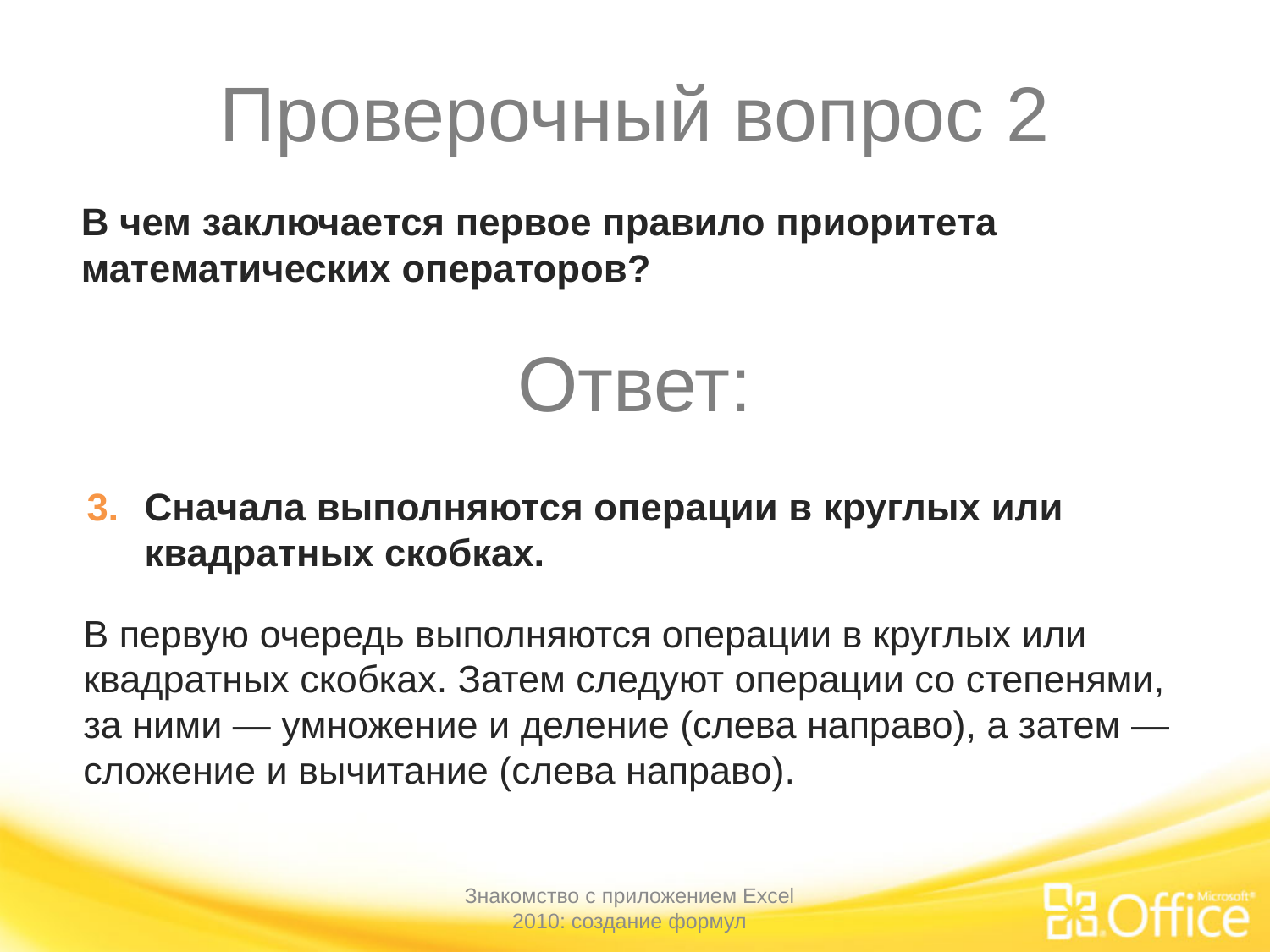

# Проверочный вопрос 2
В чем заключается первое правило приоритета математических операторов?
Ответ:
Сначала выполняются операции в круглых или квадратных скобках.
В первую очередь выполняются операции в круглых или квадратных скобках. Затем следуют операции со степенями, за ними — умножение и деление (слева направо), а затем — сложение и вычитание (слева направо).

Знакомство с приложением Excel 2010: создание формул